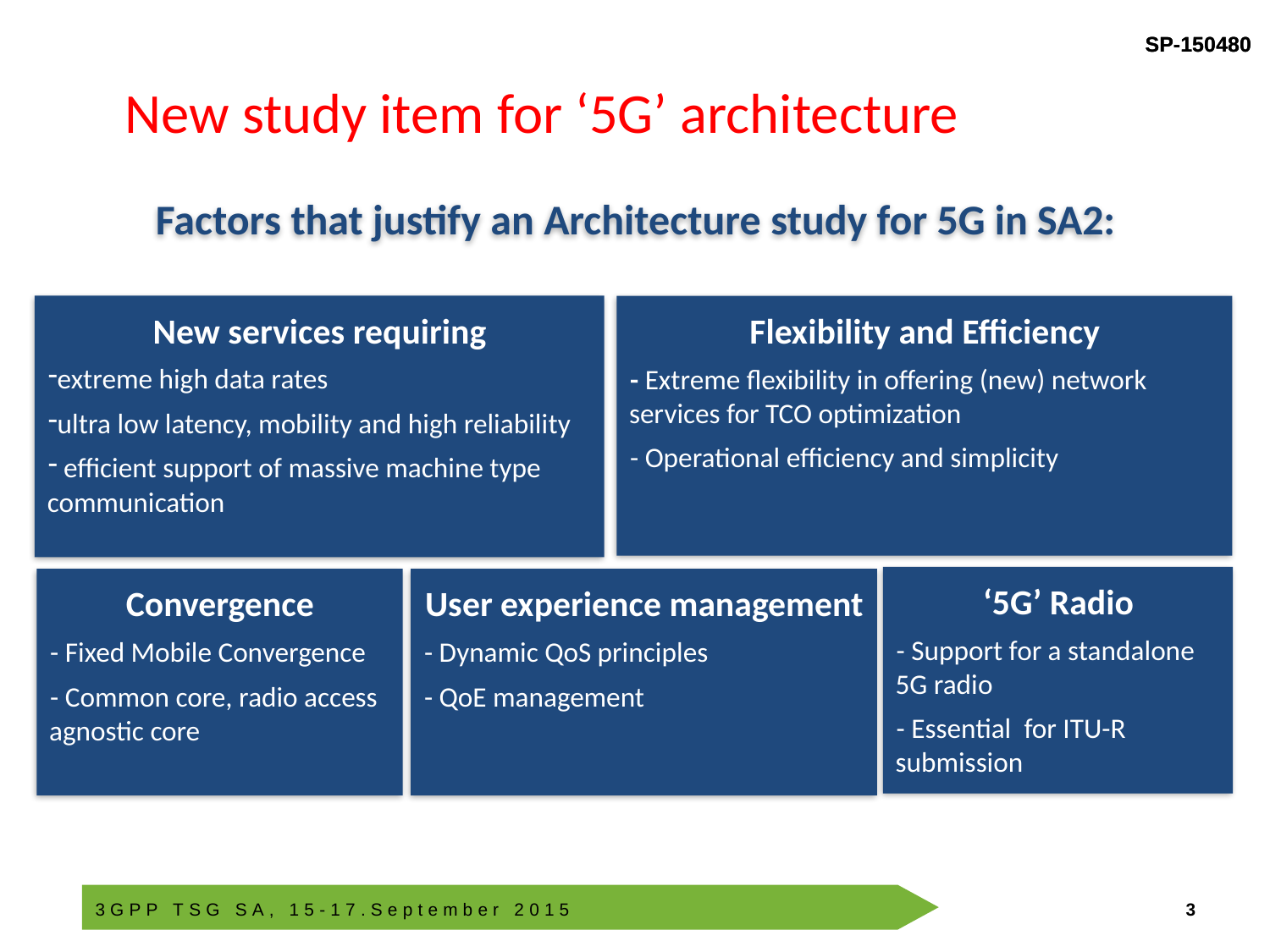

# New study item for ‘5G’ architecture
Factors that justify an Architecture study for 5G in SA2:
Flexibility and Efficiency
- Extreme flexibility in offering (new) network services for TCO optimization
- Operational efficiency and simplicity
New services requiring
extreme high data rates
ultra low latency, mobility and high reliability
 efficient support of massive machine type communication
‘5G’ Radio
- Support for a standalone 5G radio
- Essential  for ITU-R submission
Convergence
- Fixed Mobile Convergence
- Common core, radio access agnostic core
User experience management
- Dynamic QoS principles
- QoE management